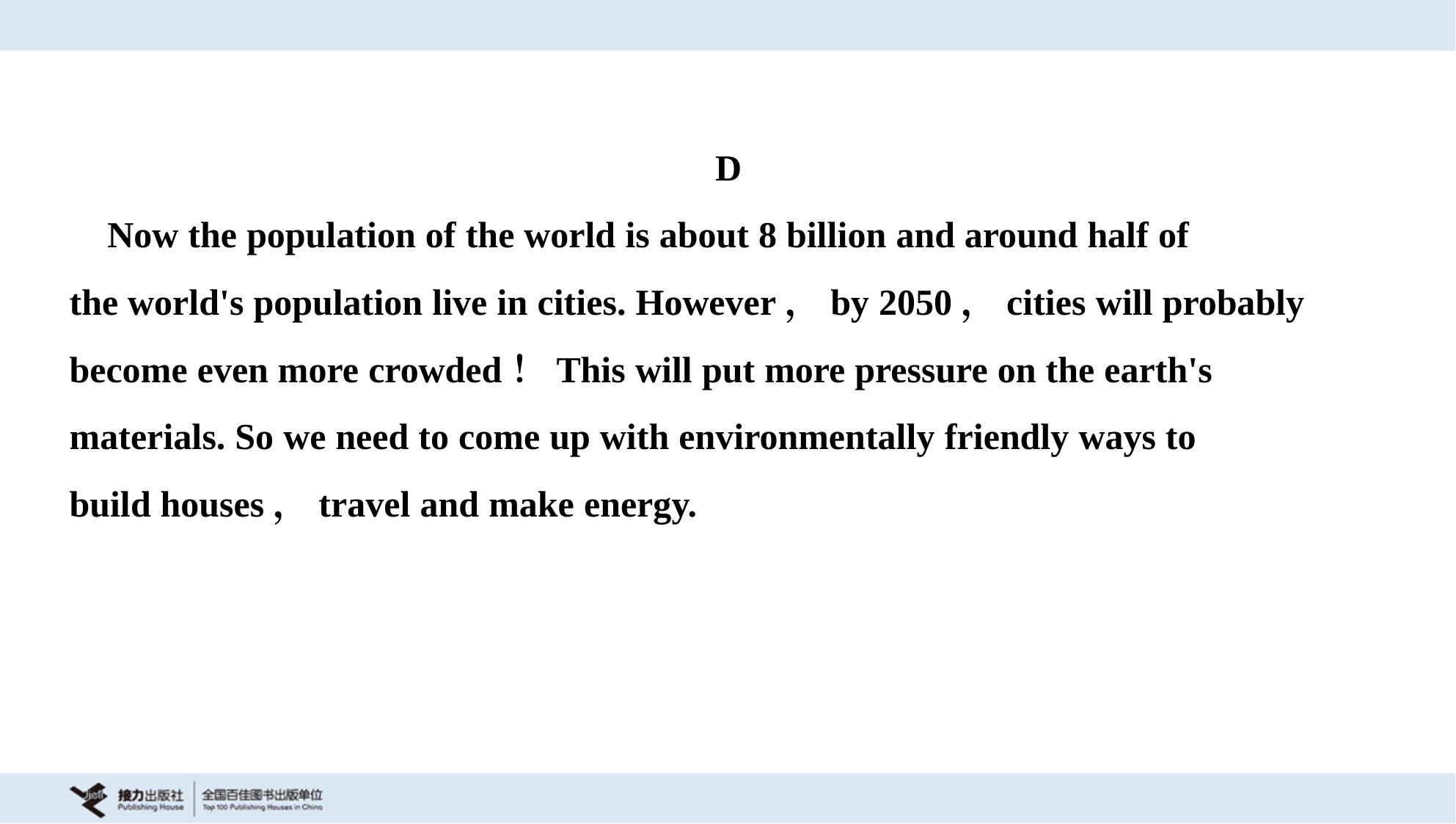

D
    Now the population of the world is about 8 billion and around half of
the world's population live in cities. However，by 2050，cities will probably
become even more crowded！This will put more pressure on the earth's
materials. So we need to come up with environmentally friendly ways to
build houses，travel and make energy.